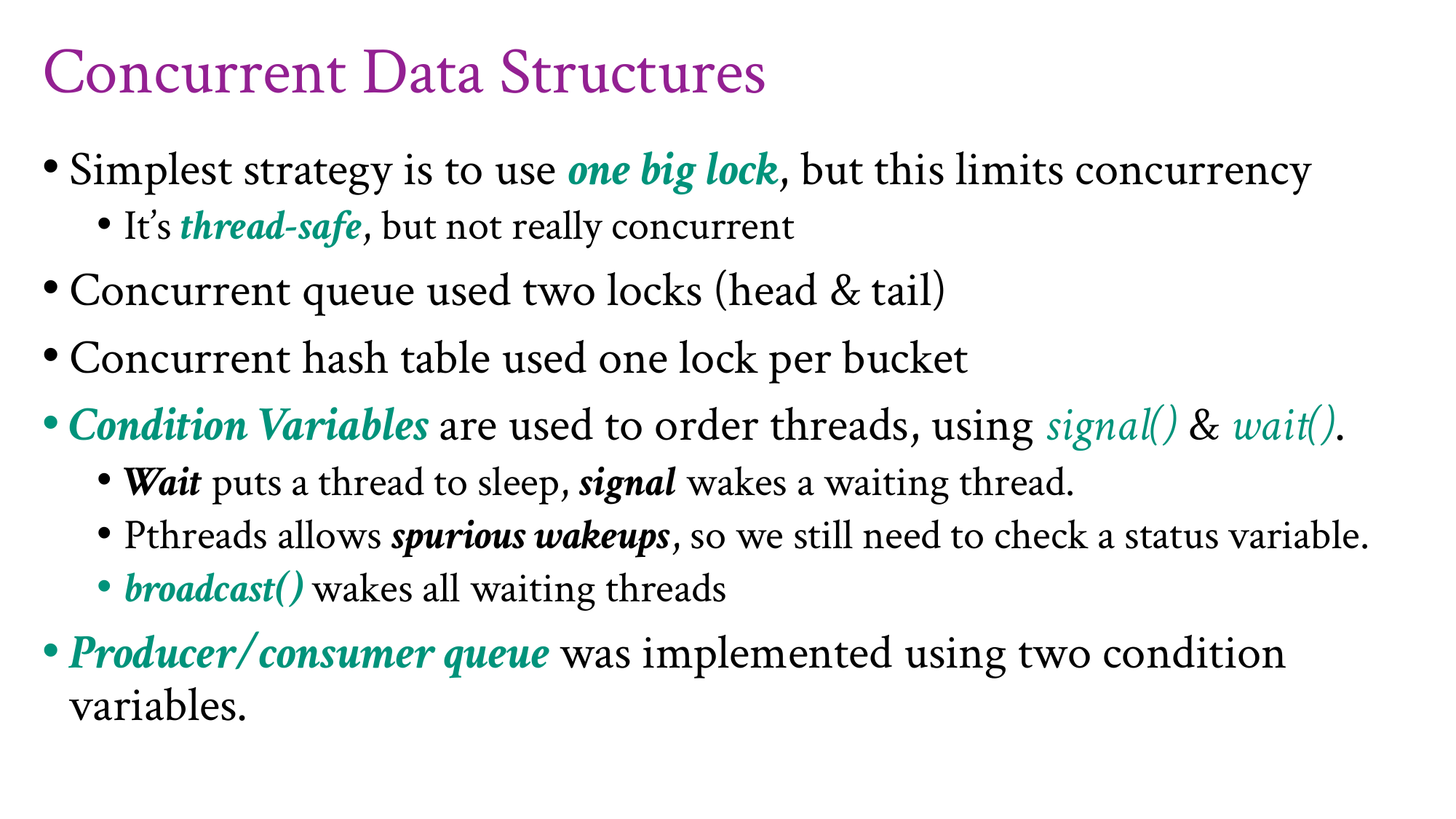

# Concurrent Data Structures
Simplest strategy is to use one big lock, but this limits concurrency
It’s thread-safe, but not really concurrent
Concurrent queue used two locks (head & tail)
Concurrent hash table used one lock per bucket
Condition Variables are used to order threads, using signal() & wait().
Wait puts a thread to sleep, signal wakes a waiting thread.
Pthreads allows spurious wakeups, so we still need to check a status variable.
broadcast() wakes all waiting threads
Producer/consumer queue was implemented using two condition variables.